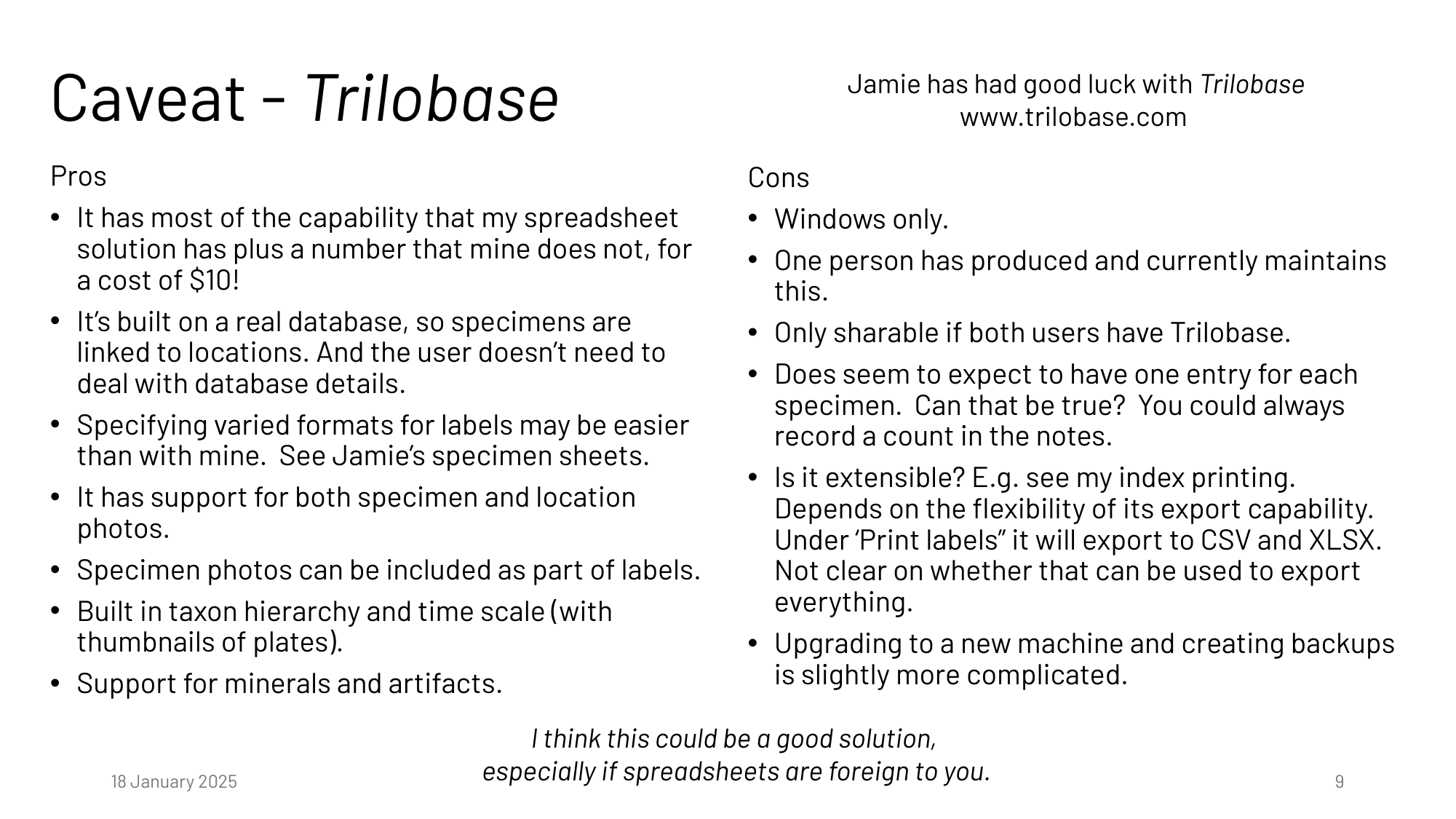

# Caveat - Trilobase
Jamie has had good luck with Trilobase
www.trilobase.com
Pros
It has most of the capability that my spreadsheet solution has plus a number that mine does not, for a cost of $10!
It’s built on a real database, so specimens are linked to locations. And the user doesn’t need to deal with database details.
Specifying varied formats for labels may be easier than with mine.  See Jamie’s specimen sheets.
It has support for both specimen and location photos.
Specimen photos can be included as part of labels.
Built in taxon hierarchy and time scale (with thumbnails of plates).
Support for minerals and artifacts.
Cons
Windows only.
One person has produced and currently maintains this.
Only sharable if both users have Trilobase.
Does seem to expect to have one entry for each specimen.  Can that be true?  You could always record a count in the notes.
Is it extensible? E.g. see my index printing.  Depends on the flexibility of its export capability.  Under ‘Print labels” it will export to CSV and XLSX.  Not clear on whether that can be used to export everything.
Upgrading to a new machine and creating backups is slightly more complicated.

I think this could be a good solution,
especially if spreadsheets are foreign to you.
18 January 2025
9